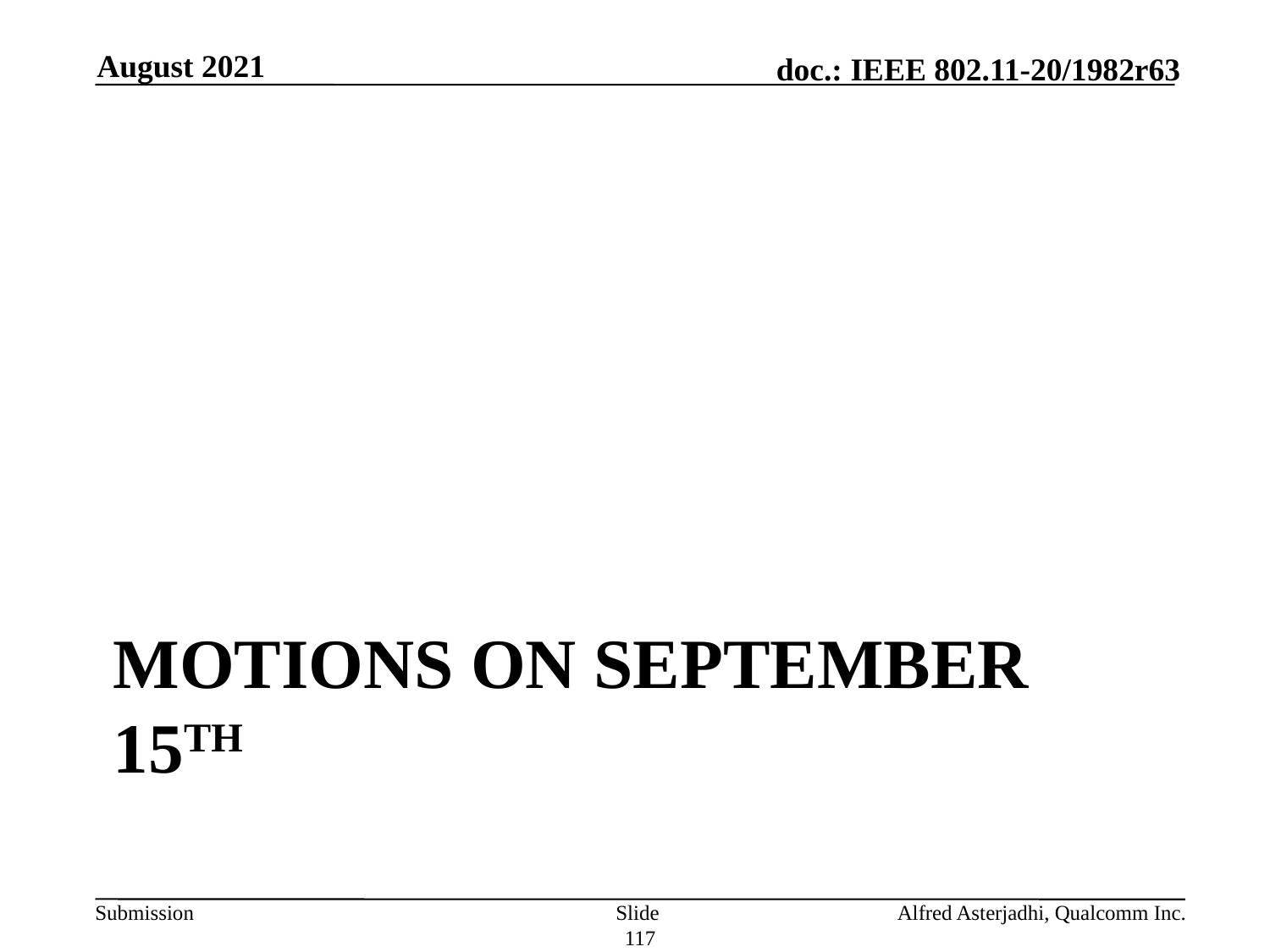

August 2021

# Motions on September 15th
Slide 117
Alfred Asterjadhi, Qualcomm Inc.